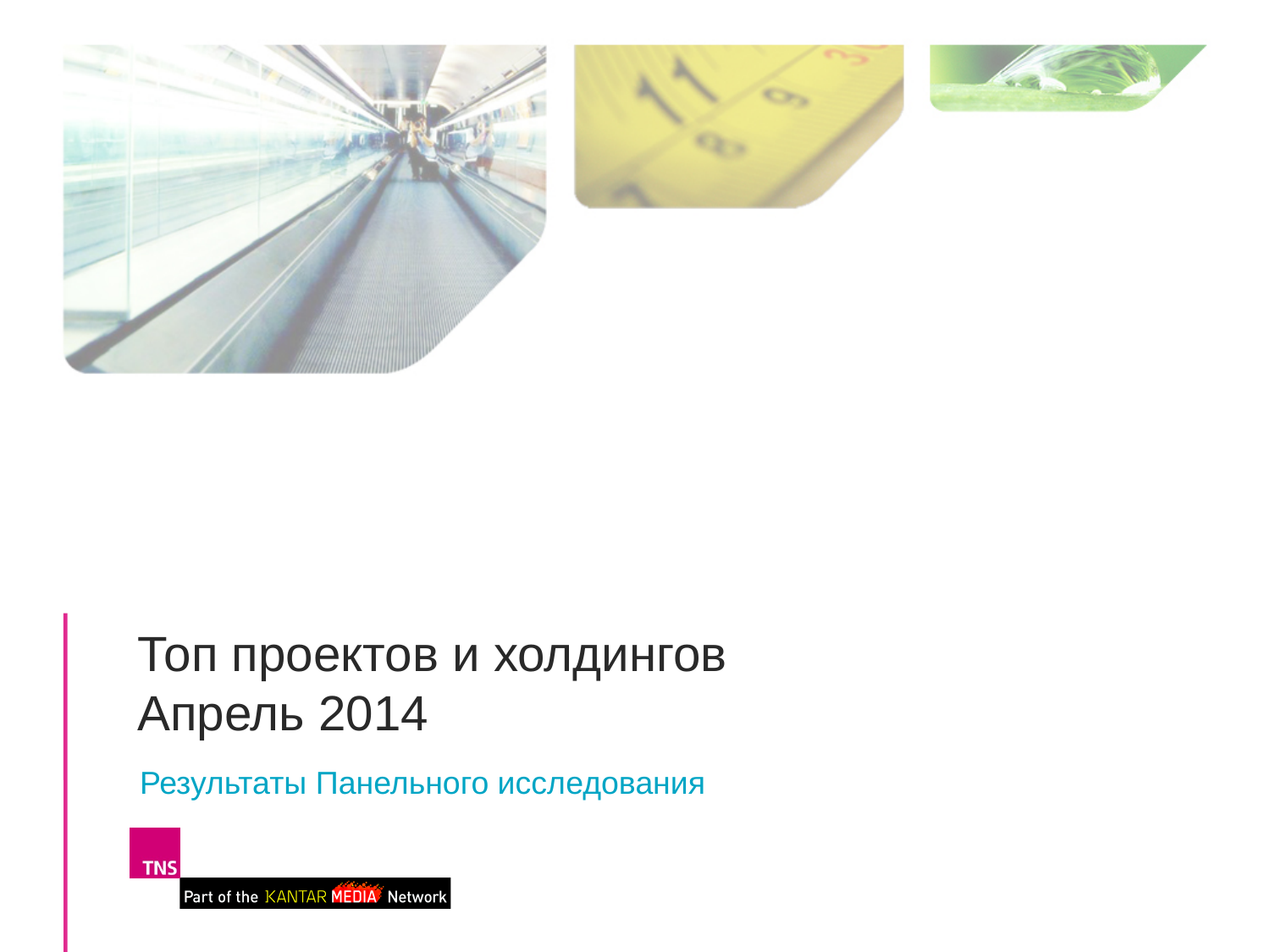

# Топ проектов и холдингов Апрель 2014
Результаты Панельного исследования